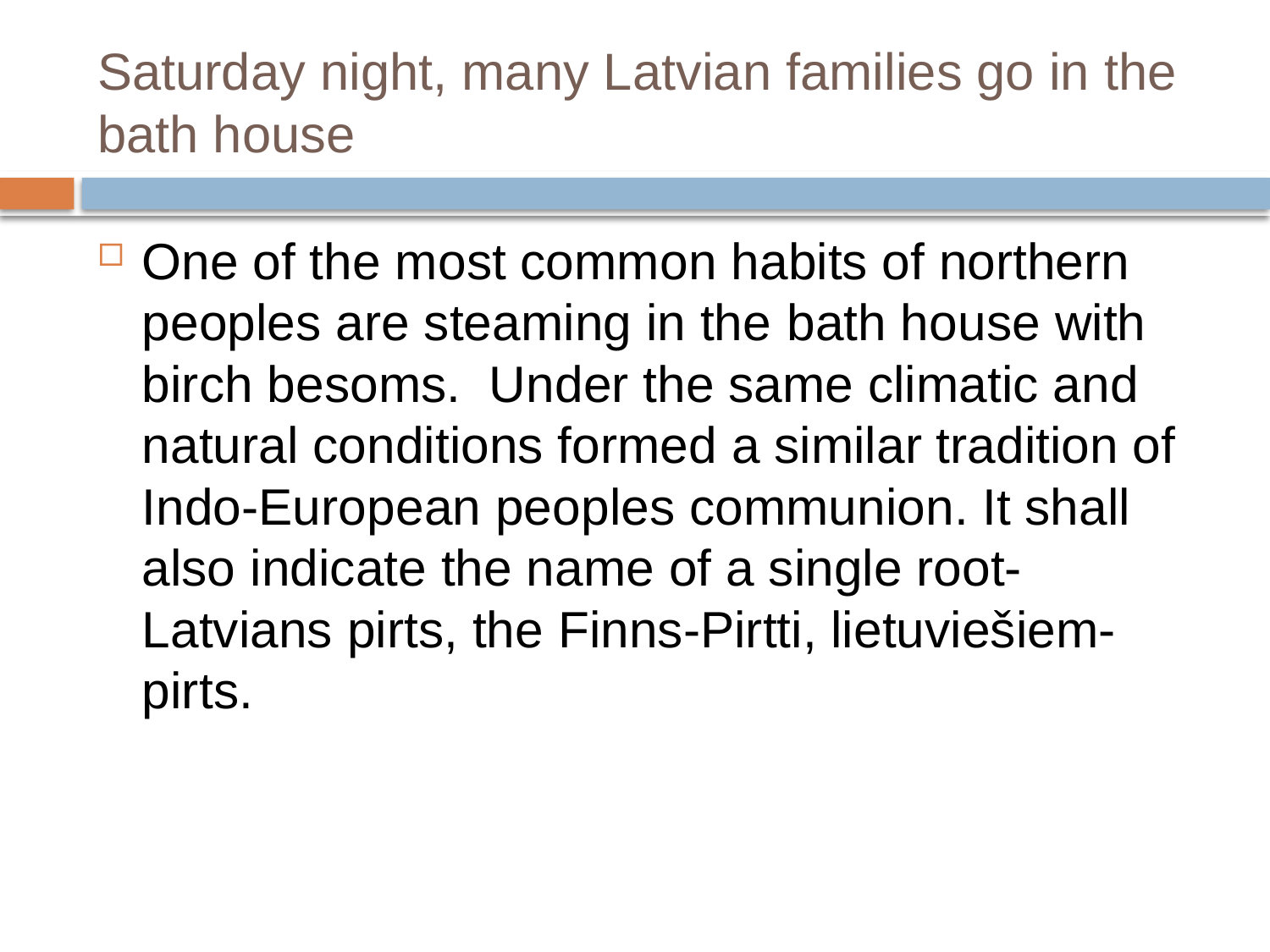

# Saturday night, many Latvian families go in the bath house
One of the most common habits of northern peoples are steaming in the bath house with birch besoms.  Under the same climatic and natural conditions formed a similar tradition of Indo-European peoples communion. It shall also indicate the name of a single root-Latvians pirts, the Finns-Pirtti, lietuviešiem- pirts.